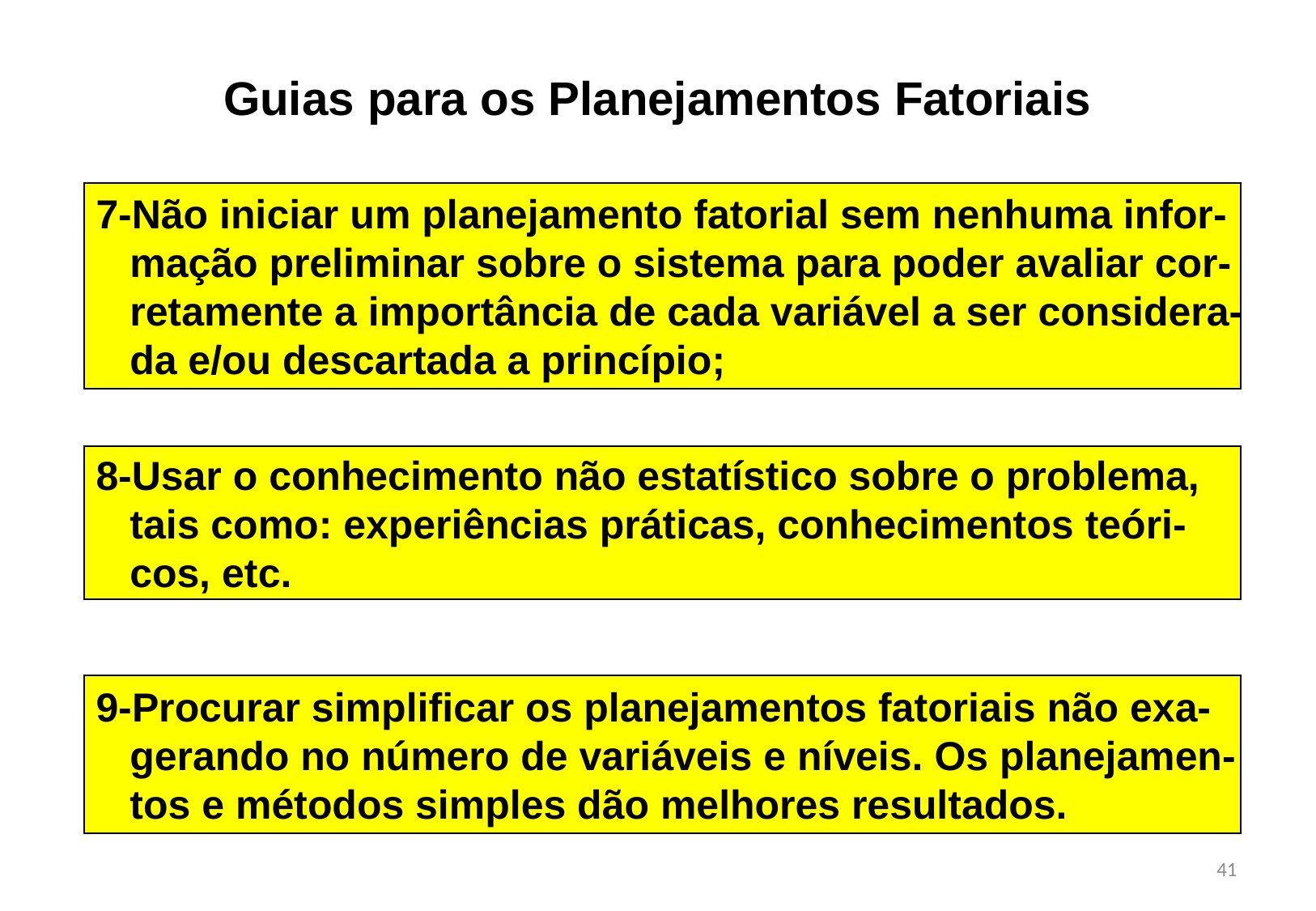

Guias para os Planejamentos Fatoriais
7-Não iniciar um planejamento fatorial sem nenhuma infor-
   mação preliminar sobre o sistema para poder avaliar cor-
   retamente a importância de cada variável a ser considera-
   da e/ou descartada a princípio;
8-Usar o conhecimento não estatístico sobre o problema,
   tais como: experiências práticas, conhecimentos teóri-
   cos, etc.
9-Procurar simplificar os planejamentos fatoriais não exa-
   gerando no número de variáveis e níveis. Os planejamen-
   tos e métodos simples dão melhores resultados.
41